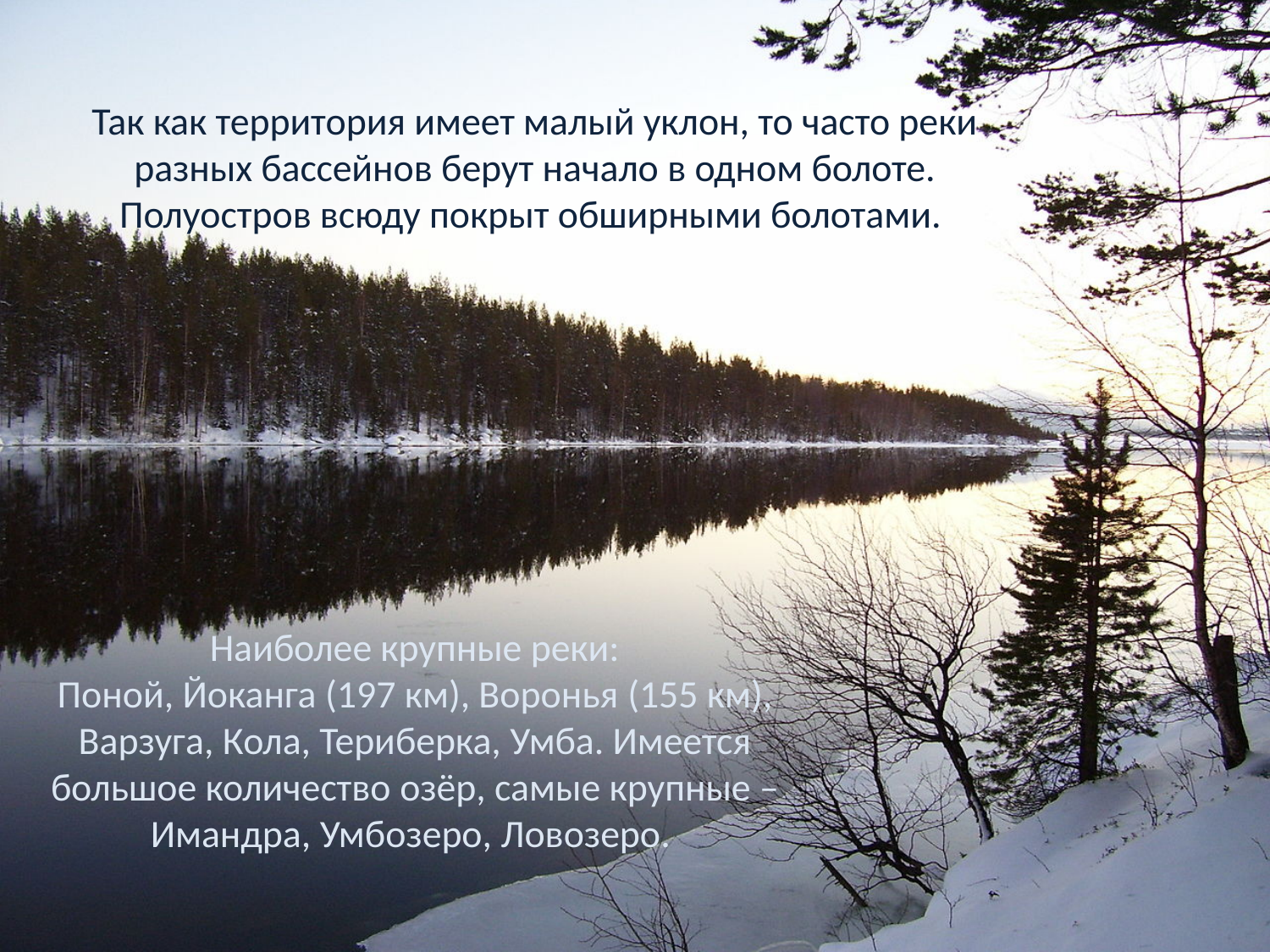

# Так как территория имеет малый уклон, то часто реки разных бассейнов берут начало в одном болоте. Полуостров всюду покрыт обширными болотами.
Наиболее крупные реки: Поной, Йоканга (197 км), Воронья (155 км), Варзуга, Кола, Териберка, Умба. Имеется большое количество озёр, самые крупные – Имандра, Умбозеро, Ловозеро.